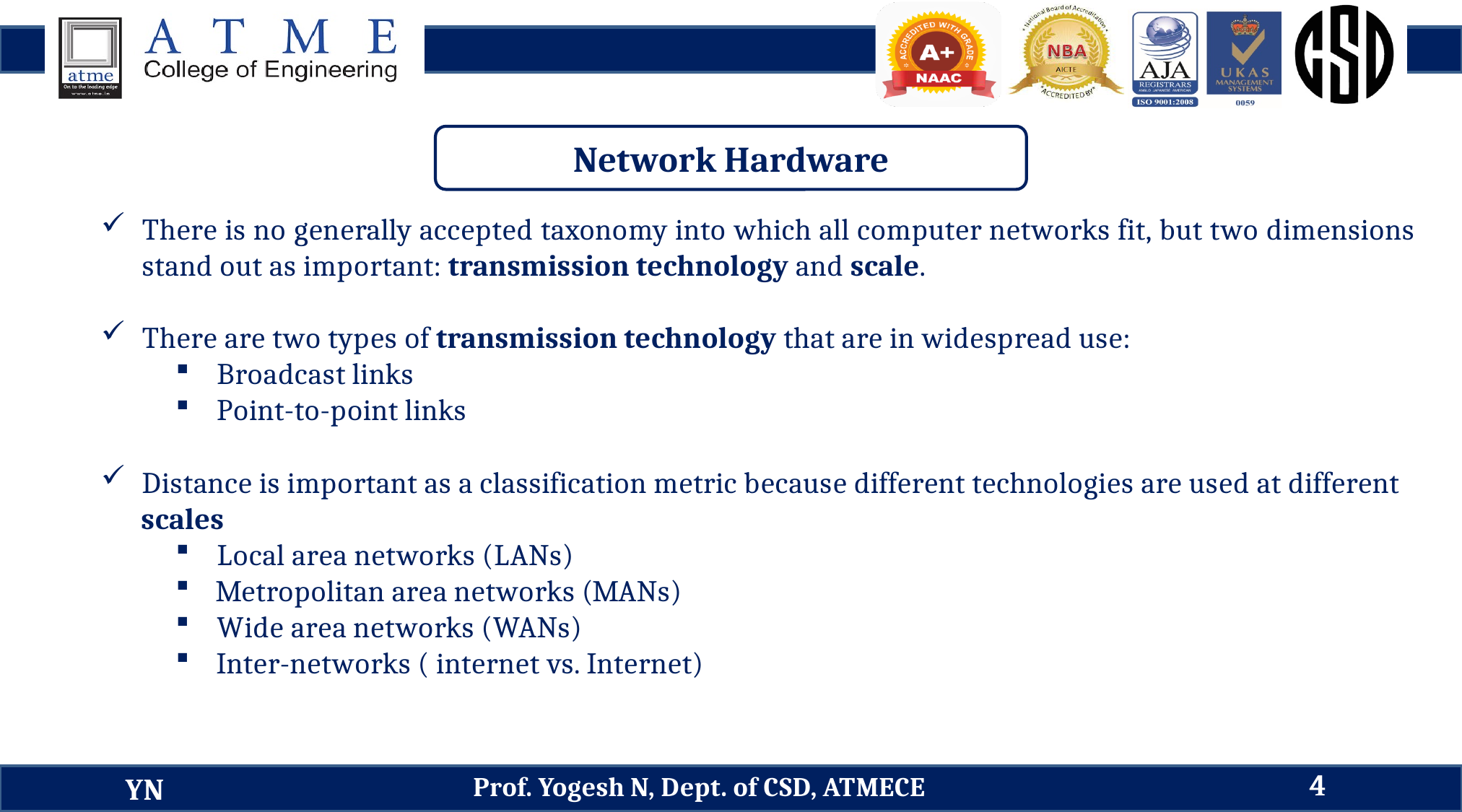

Network Hardware
There is no generally accepted taxonomy into which all computer networks fit, but two dimensions stand out as important: transmission technology and scale.

There are two types of transmission technology that are in widespread use:
Broadcast links
Point-to-point links

Distance is important as a classification metric because different technologies are used at different
      scales
Local area networks (LANs)
Metropolitan area networks (MANs)
Wide area networks (WANs)
Inter-networks ( internet vs. Internet)

4
Prof. Yogesh N, Dept. of CSD, ATMECE
YN